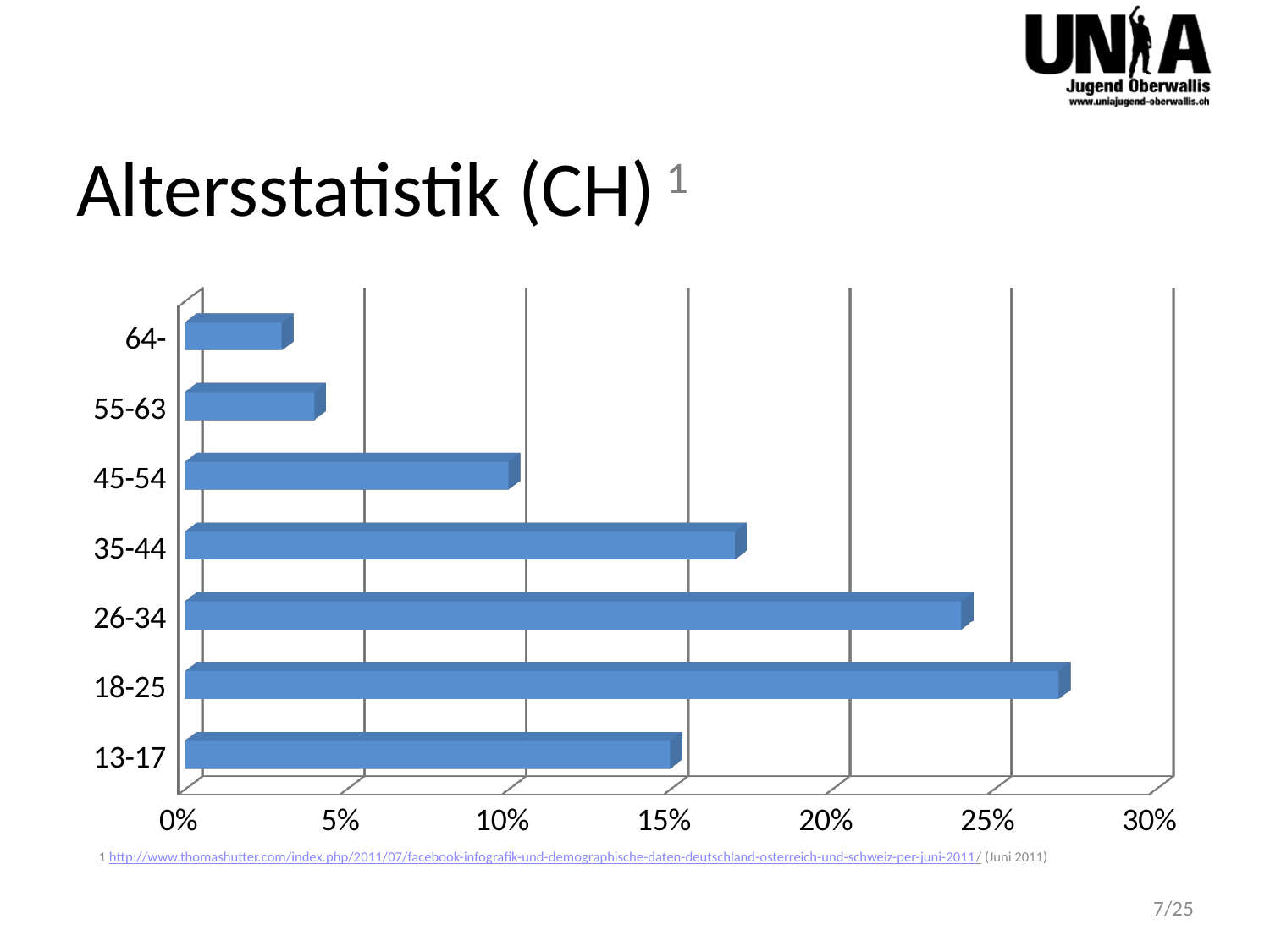

# Altersstatistik (CH) 1

[unsupported chart]

1 http://www.thomashutter.com/index.php/2011/07/facebook-infografik-und-demographische-daten-deutschland-osterreich-und-schweiz-per-juni-2011/ (Juni 2011)
7/25